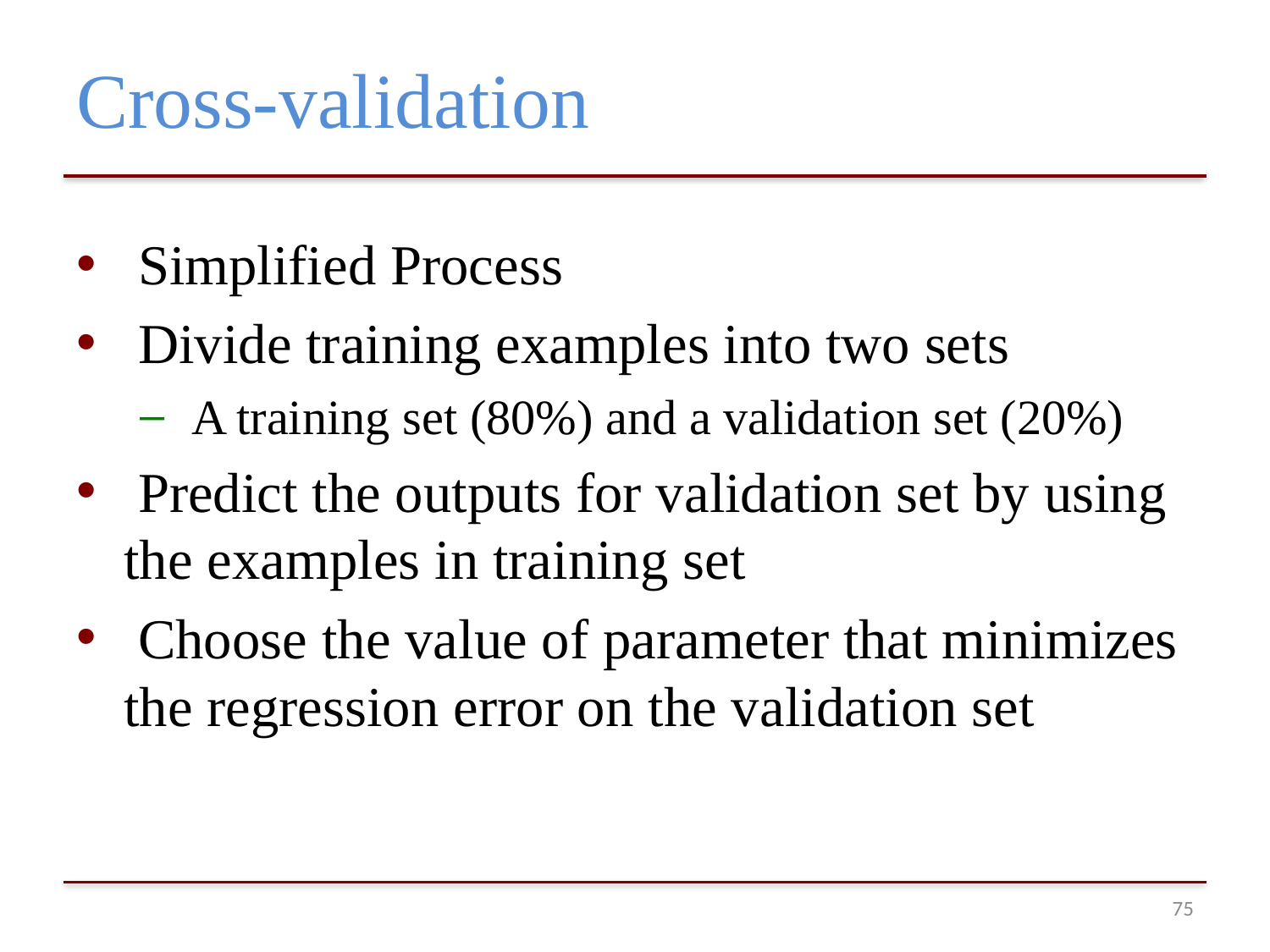

# Cross-validation
 Simplified Process
 Divide training examples into two sets
 A training set (80%) and a validation set (20%)
 Predict the outputs for validation set by using the examples in training set
 Choose the value of parameter that minimizes the regression error on the validation set

75